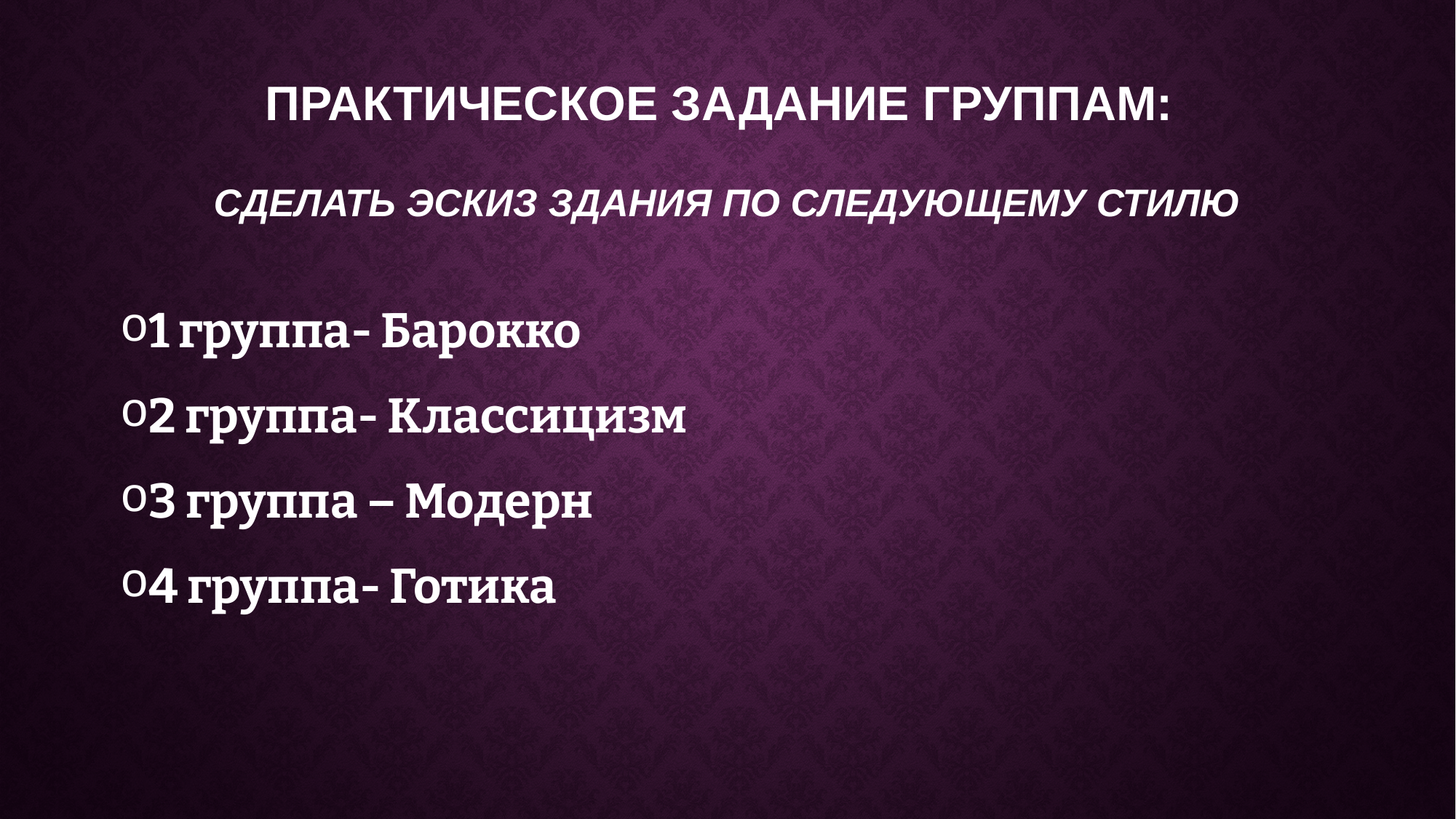

# Практическое задание группам: Сделать эскиз здания по следующему стилю
1 группа- Барокко
2 группа- Классицизм
3 группа – Модерн
4 группа- Готика